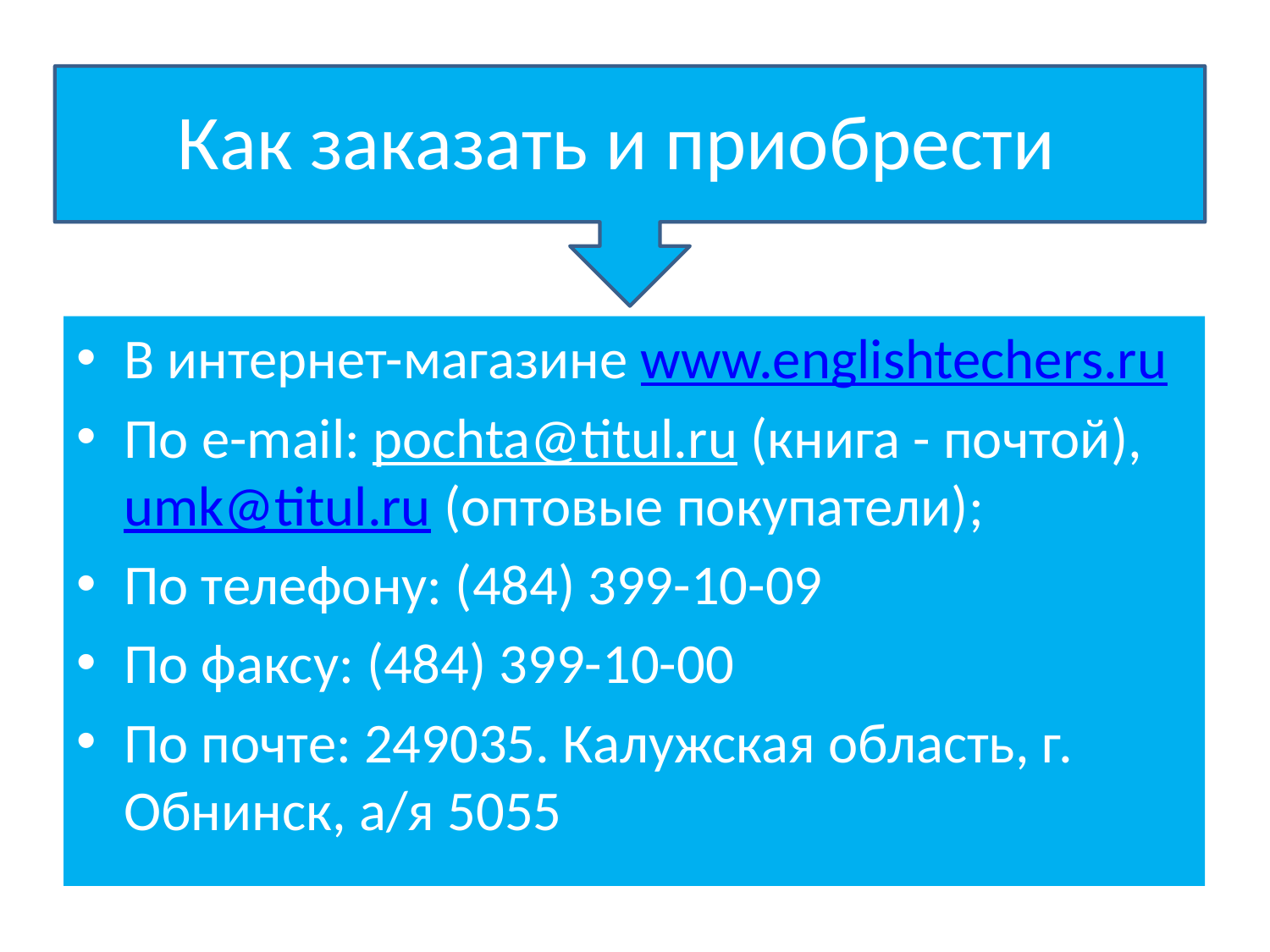

Как заказать и приобрести
В интернет-магазине www.englishtechers.ru
По e-mail: pochta@titul.ru (книга - почтой), umk@titul.ru (оптовые покупатели);
По телефону: (484) 399-10-09
По факсу: (484) 399-10-00
По почте: 249035. Калужская область, г. Обнинск, а/я 5055